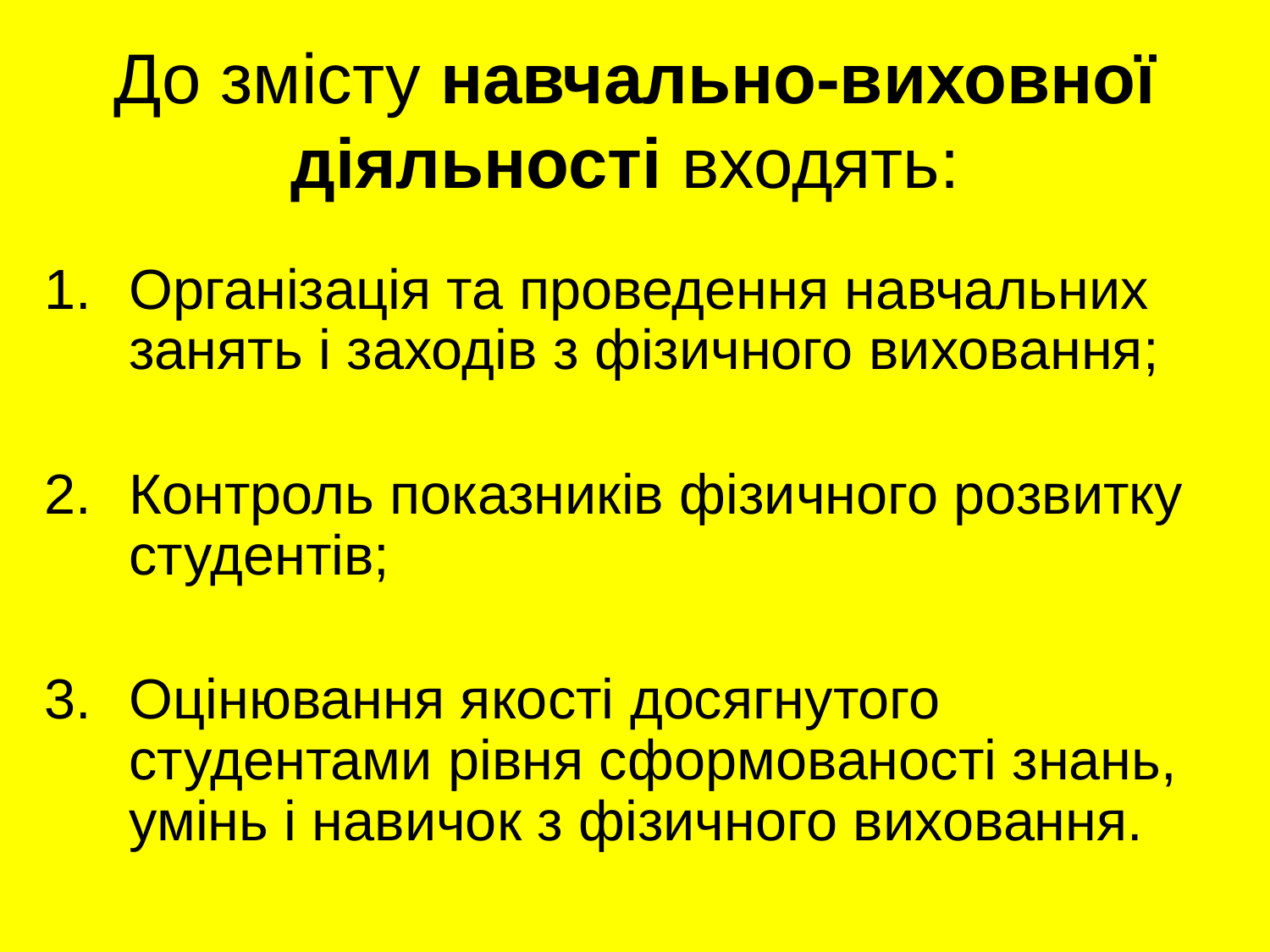

# До змісту навчально-виховної діяльності входять:
Організація та проведення навчальних занять і заходів з фізичного виховання;

Контроль показників фізичного розвитку студентів;

Оцінювання якості досягнутого студентами рівня сформованості знань, умінь і навичок з фізичного виховання.